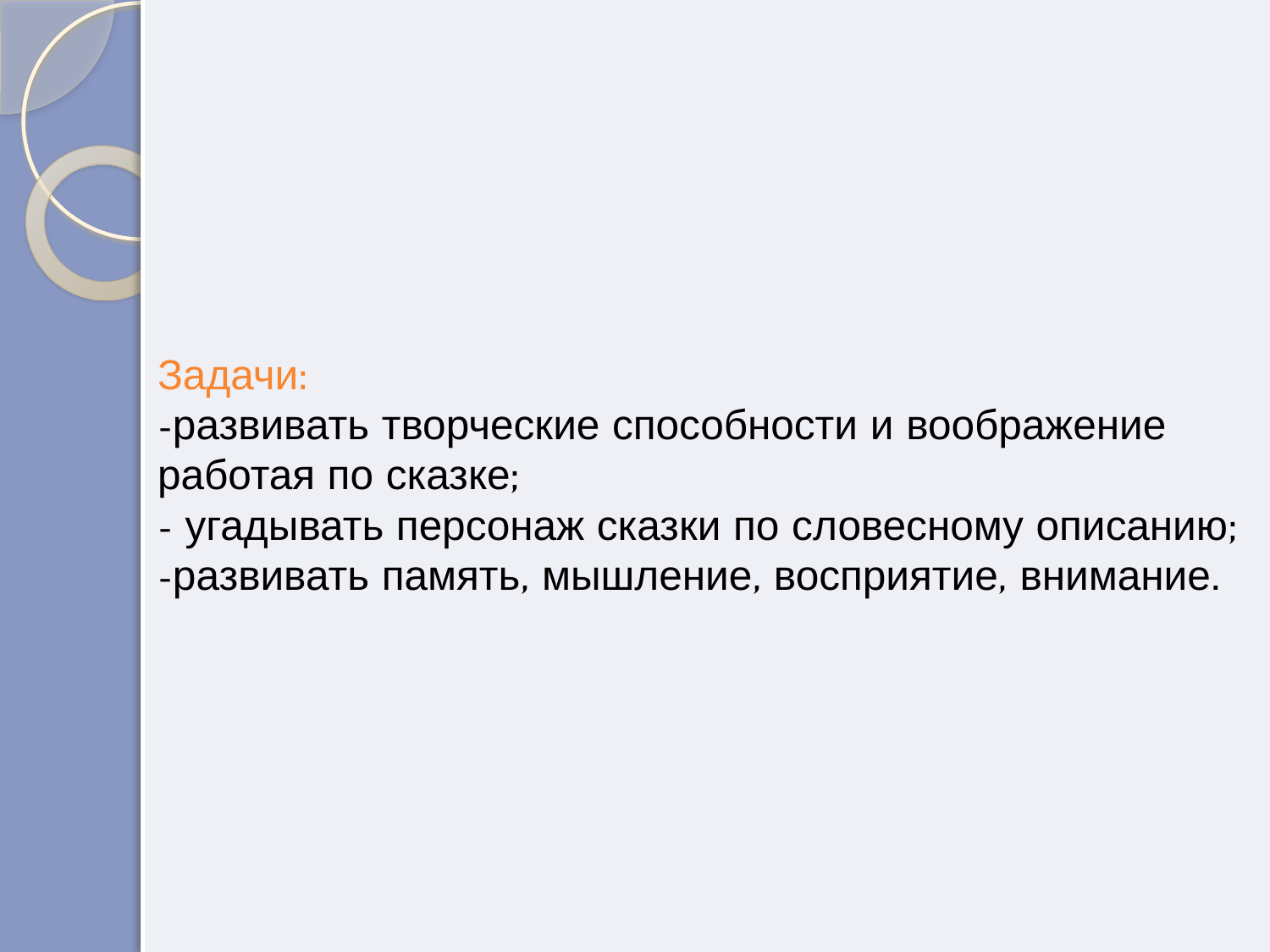

# Задачи: -развивать творческие способности и воображение работая по сказке; - угадывать персонаж сказки по словесному описанию; -развивать память, мышление, восприятие, внимание.